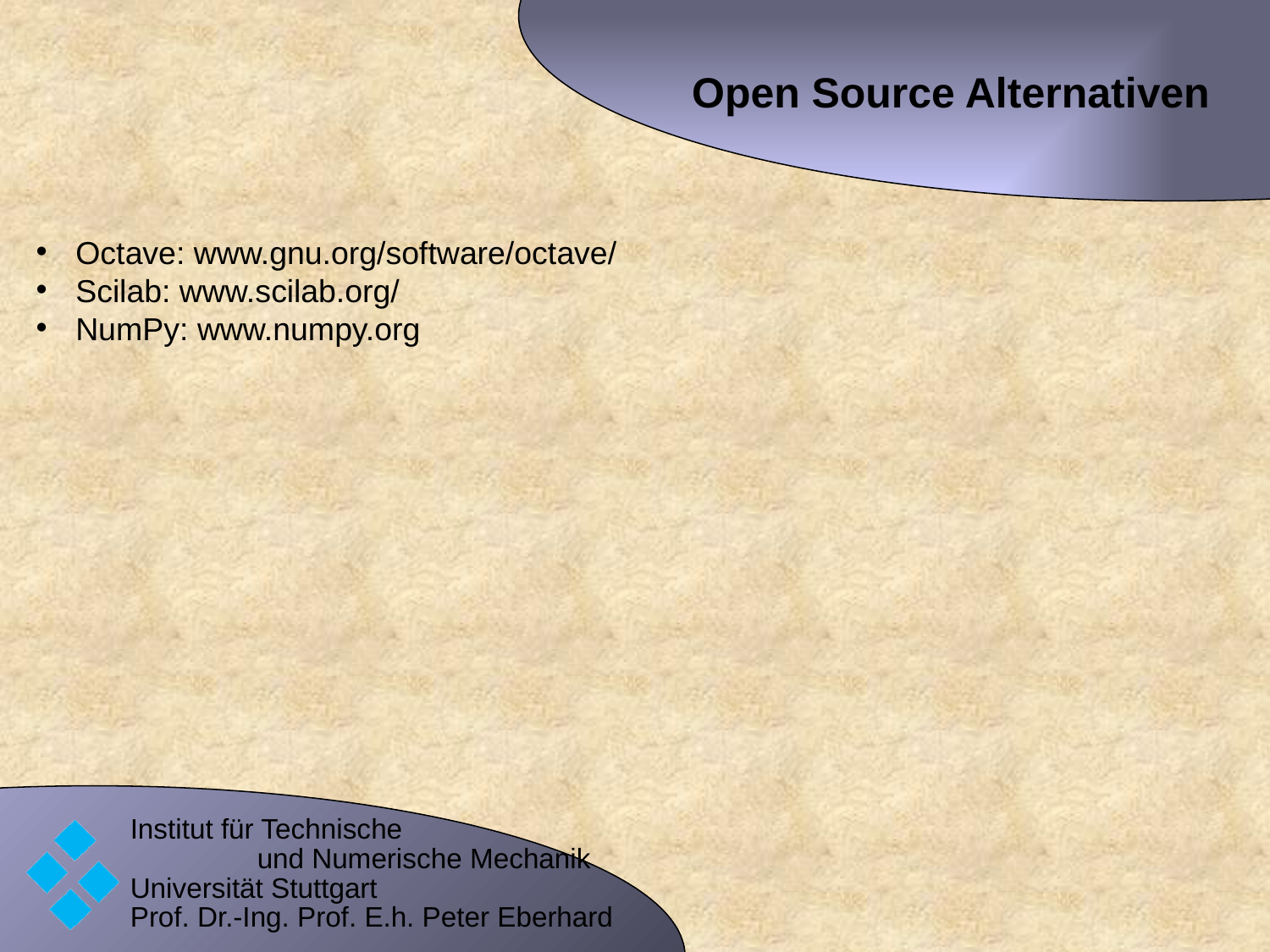

Open Source Alternativen
Octave: www.gnu.org/software/octave/
Scilab: www.scilab.org/
NumPy: www.numpy.org